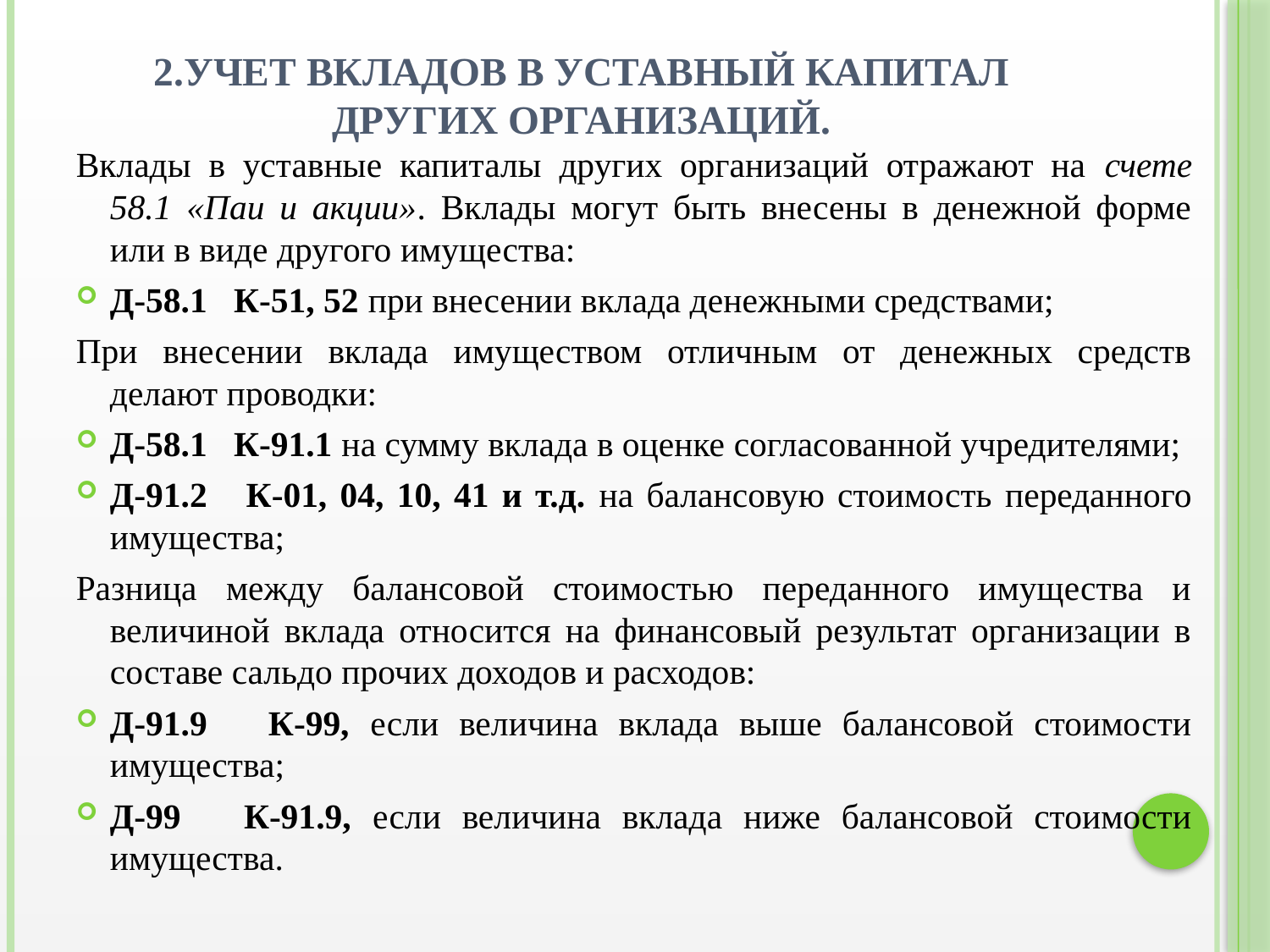

# 2.Учет вкладов в уставный капитал других организаций.
Вклады в уставные капиталы других организаций отражают на счете 58.1 «Паи и акции». Вклады могут быть внесены в денежной форме или в виде другого имущества:
Д-58.1   К-51, 52 при внесении вклада денежными средствами;
При внесении вклада имуществом отличным от денежных средств делают проводки:
Д-58.1   К-91.1 на сумму вклада в оценке согласованной учредителями;
Д-91.2   К-01, 04, 10, 41 и т.д. на балансовую стоимость переданного имущества;
Разница между балансовой стоимостью переданного имущества и величиной вклада относится на финансовый результат организации в составе сальдо прочих доходов и расходов:
Д-91.9   К-99, если величина вклада выше балансовой стоимости имущества;
Д-99   К-91.9, если величина вклада ниже балансовой стоимости имущества.